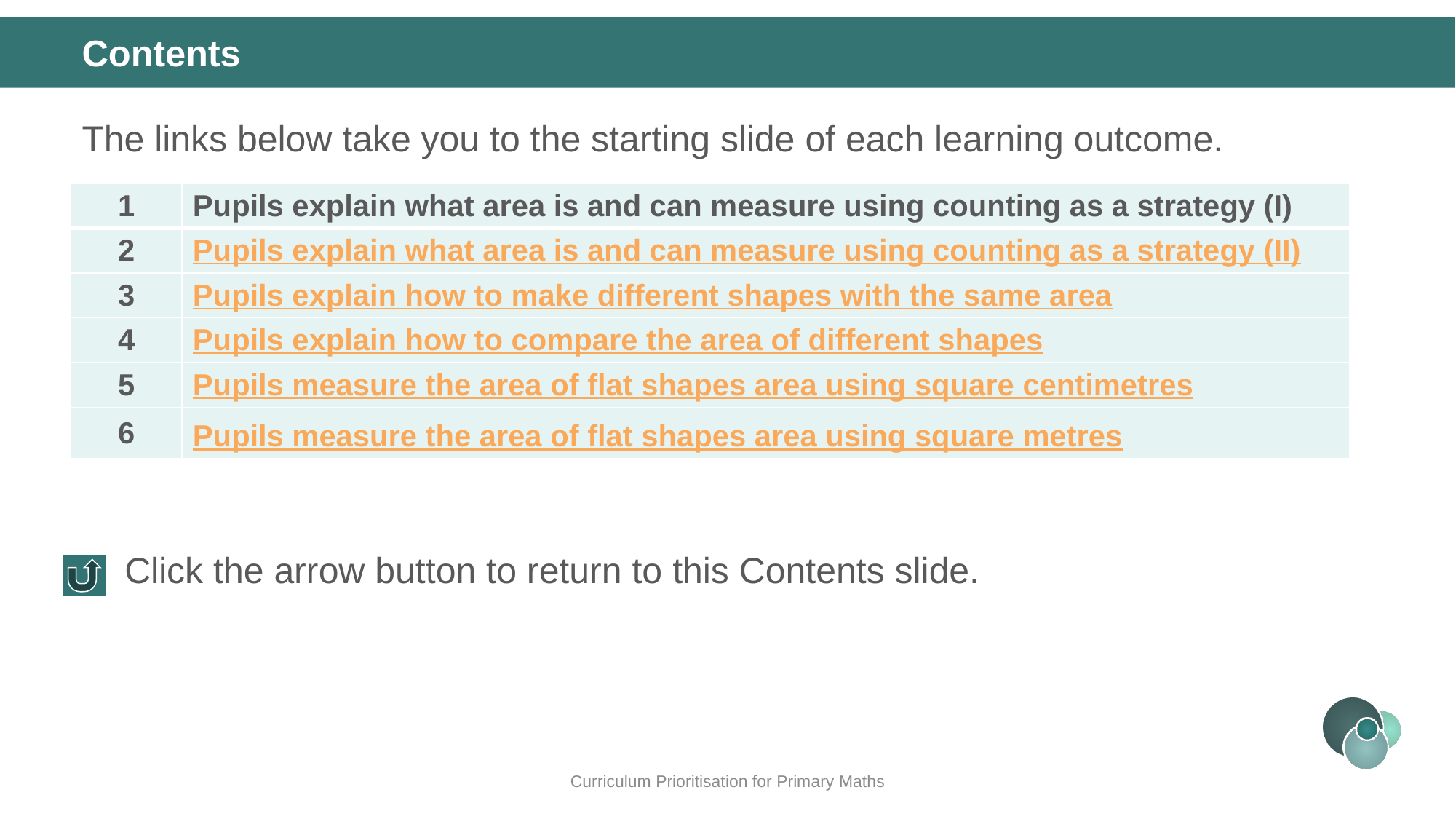

Contents
The links below take you to the starting slide of each learning outcome.
| 1 | Pupils explain what area is and can measure using counting as a strategy (I) |
| --- | --- |
| 2 | Pupils explain what area is and can measure using counting as a strategy (II) |
| 3 | Pupils explain how to make different shapes with the same area |
| 4 | Pupils explain how to compare the area of different shapes |
| 5 | Pupils measure the area of flat shapes area using square centimetres |
| 6 | Pupils measure the area of flat shapes area using square metres |
Click the arrow button to return to this Contents slide.

Curriculum Prioritisation for Primary Maths